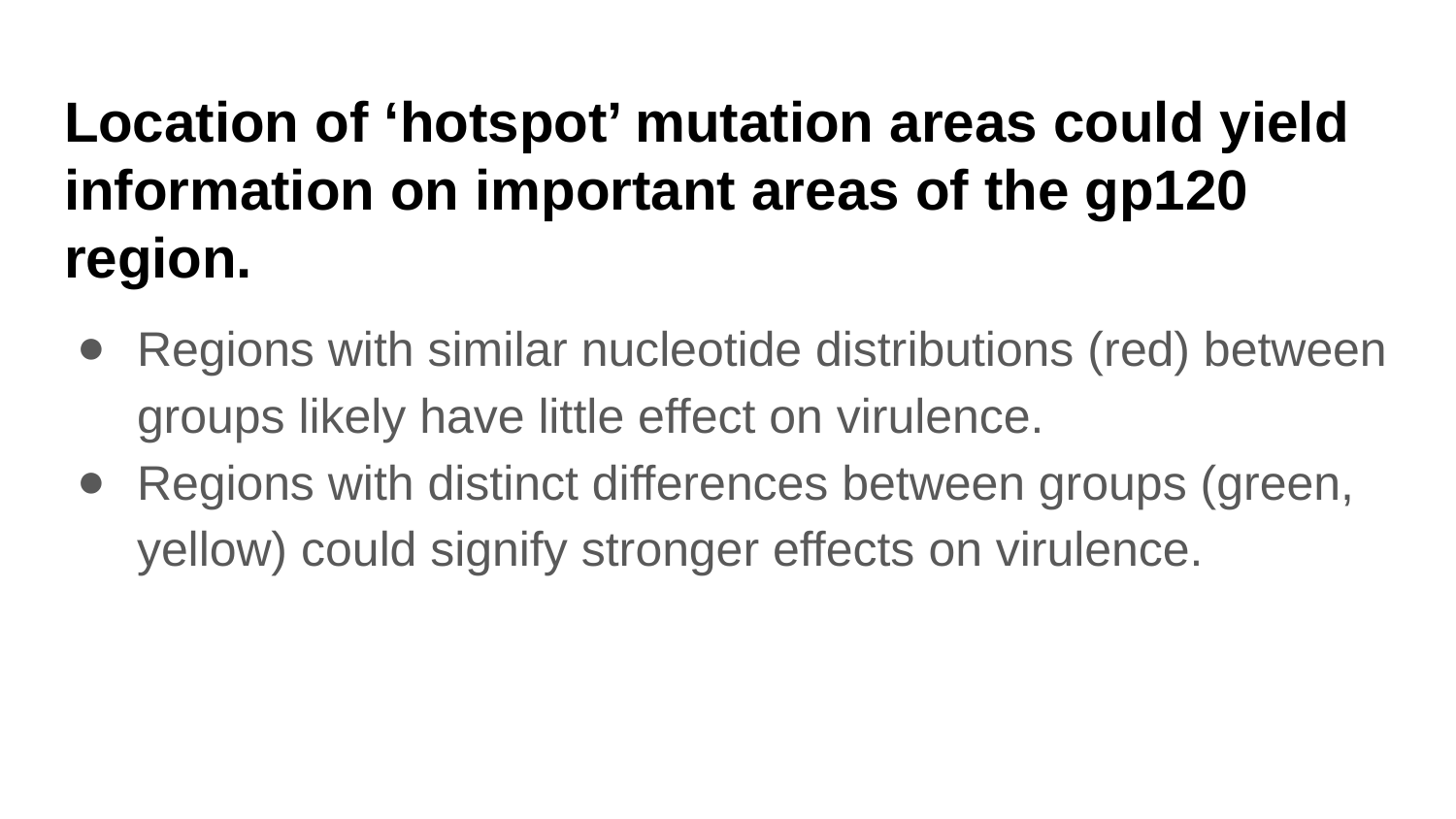

# Location of ‘hotspot’ mutation areas could yield information on important areas of the gp120 region.
Regions with similar nucleotide distributions (red) between groups likely have little effect on virulence.
Regions with distinct differences between groups (green, yellow) could signify stronger effects on virulence.